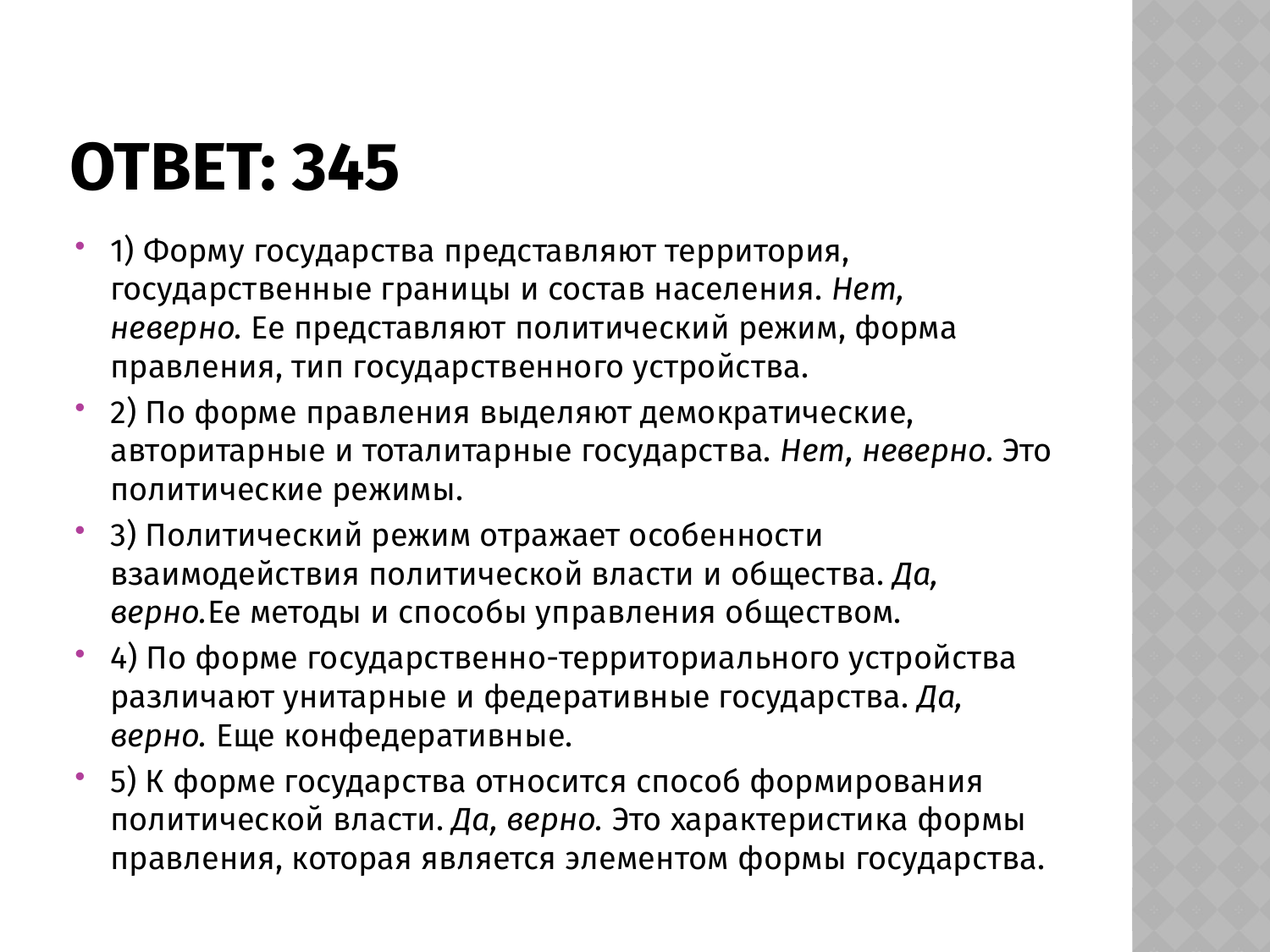

# Ответ: 345
1)  Форму государства представляют территория, государственные границы и состав населения. Нет, неверно. Ее представляют политический режим, форма правления, тип государственного устройства.
2)  По форме правления выделяют демократические, авторитарные и тоталитарные государства. Нет, неверно. Это политические режимы.
3)  Политический режим отражает особенности взаимодействия политической власти и общества. Да, верно.Ее методы и способы управления обществом.
4)  По форме государственно-территориального устройства различают унитарные и федеративные государства. Да, верно. Еще конфедеративные.
5)  К форме государства относится способ формирования политической власти. Да, верно. Это характеристика формы правления, которая является элементом формы государства.